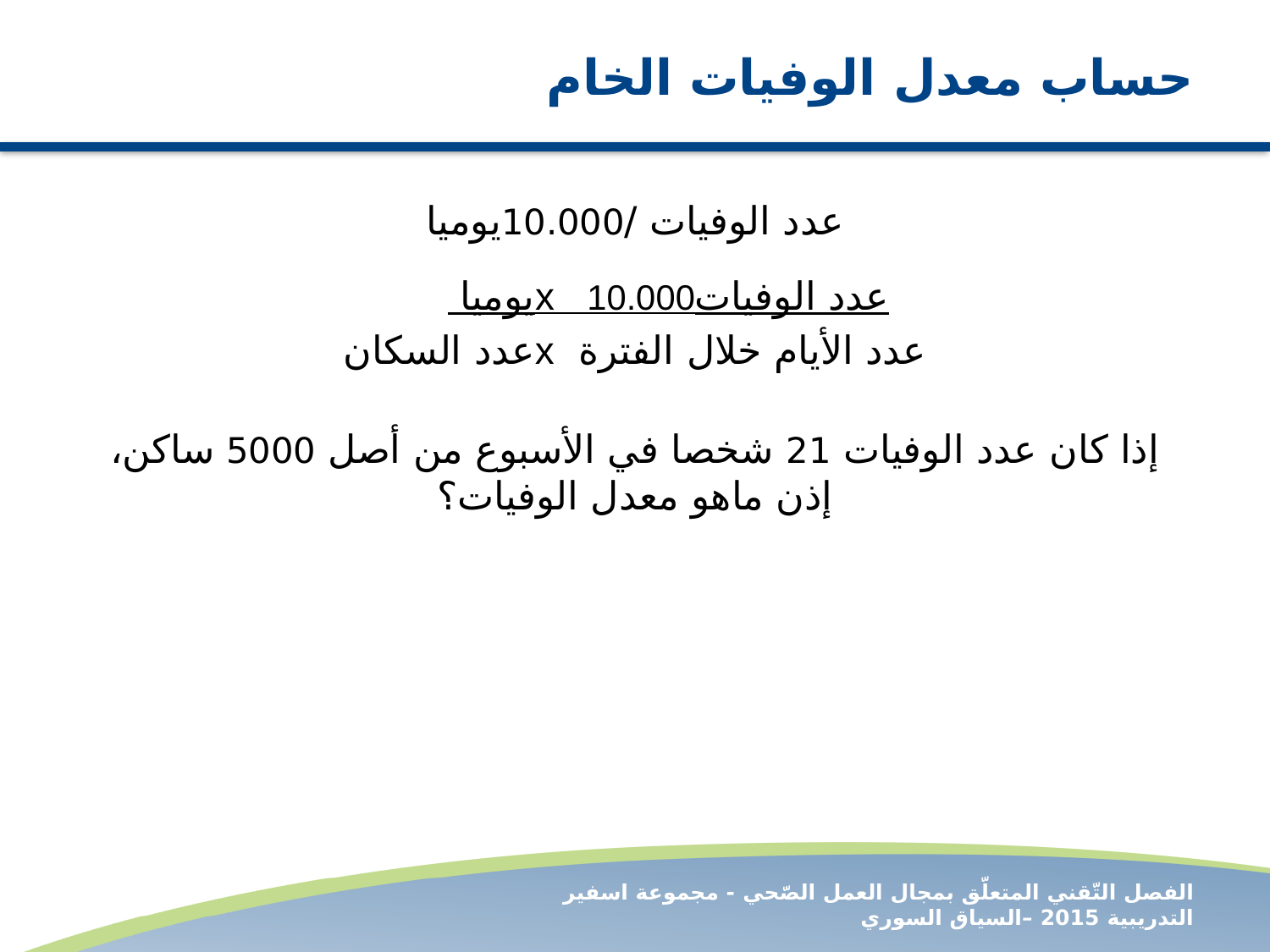

# حساب معدل الوفيات الخام
عدد الوفيات /10.000يوميا
عدد الوفياتx   10.000يوميا
عدد الأيام خلال الفترة  xعدد السكان
إذا كان عدد الوفيات 21 شخصا في الأسبوع من أصل 5000 ساكن، إذن ماهو معدل الوفيات؟

الفصل التّقني المتعلّق بمجال العمل الصّحي - مجموعة اسفير التدريبية 2015 –السياق السوري